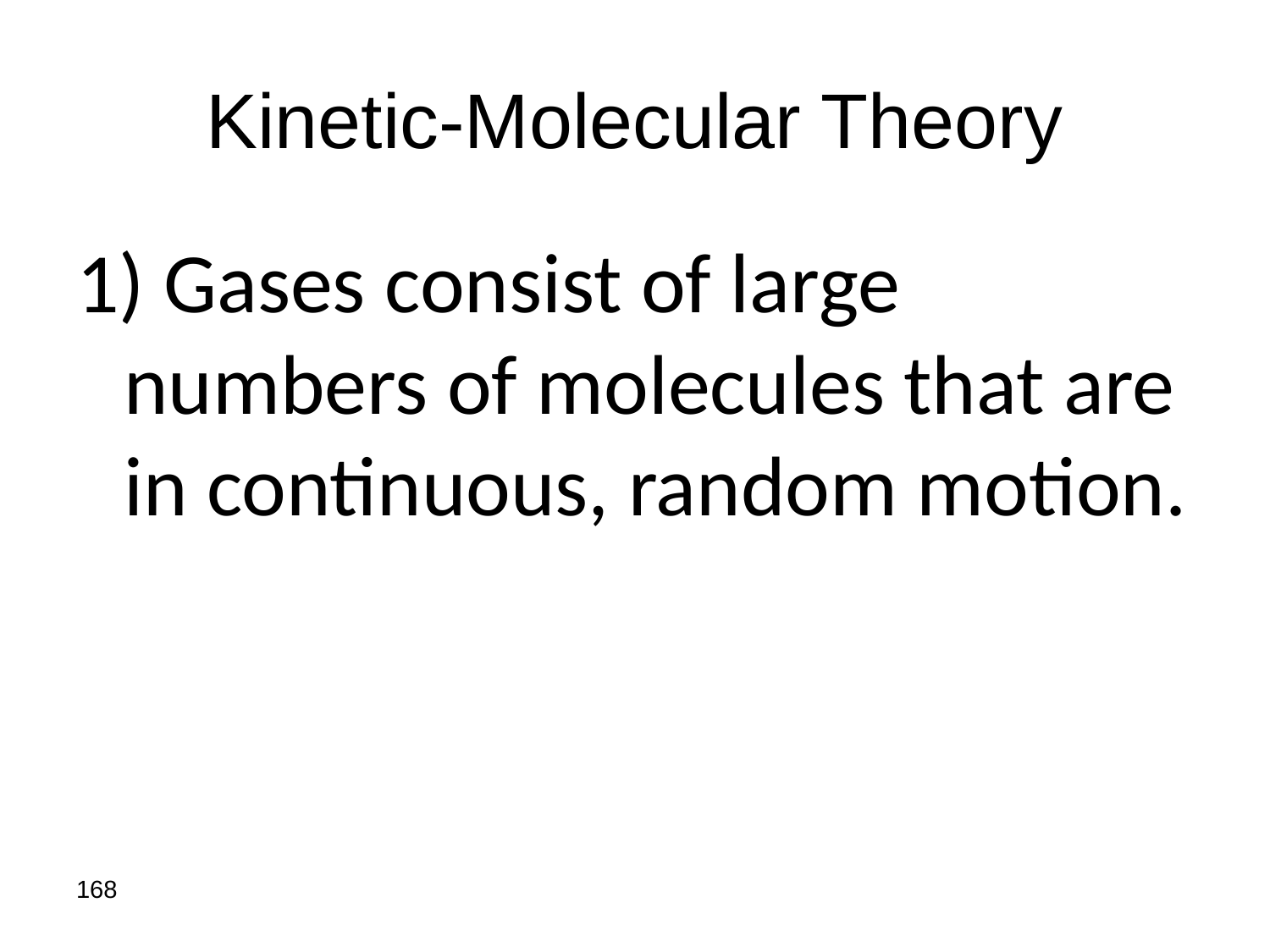

# Kinetic-Molecular Theory
1) Gases consist of large numbers of molecules that are in continuous, random motion.
168